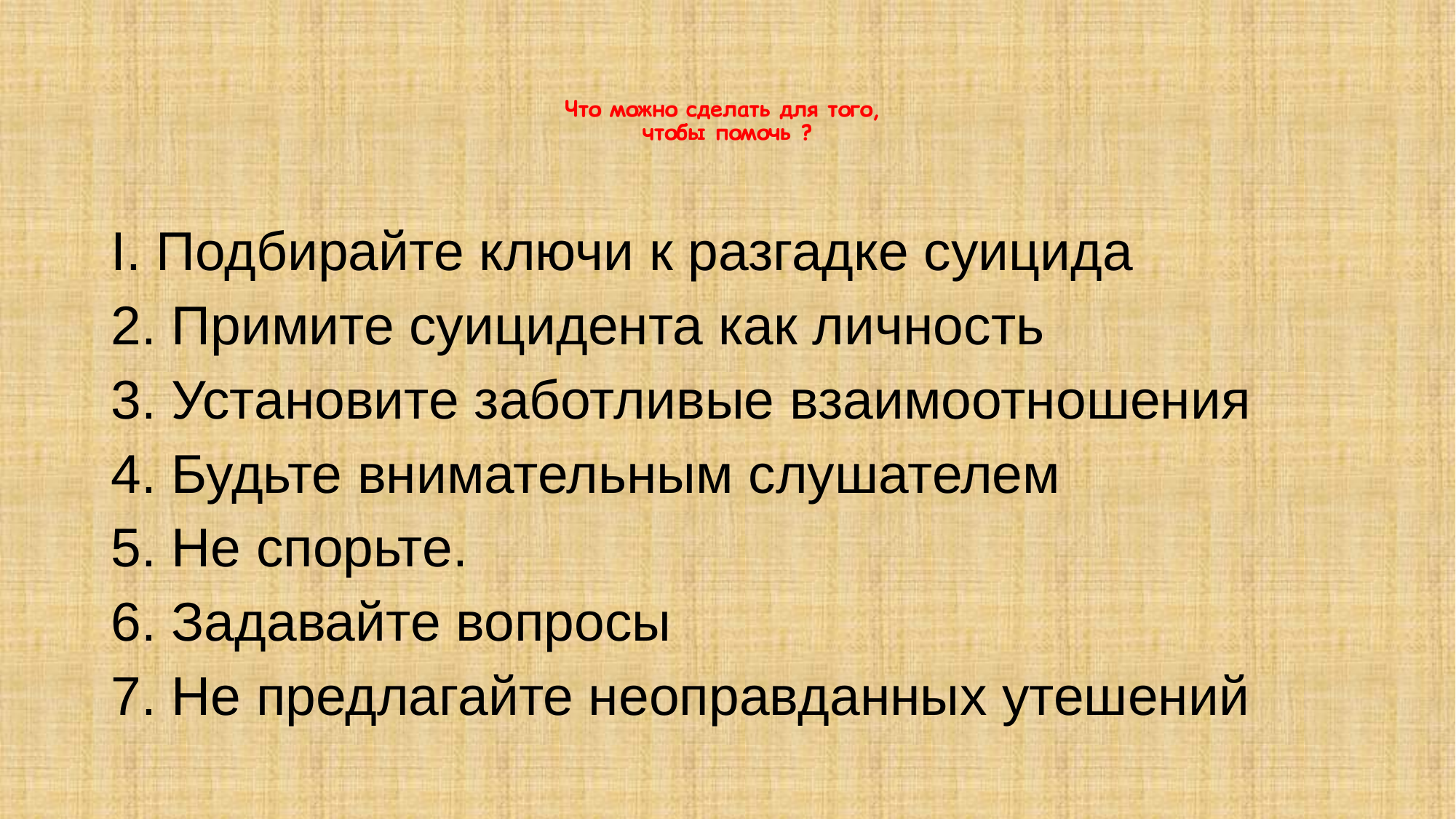

# Что можно сделать для того, чтобы помочь ?
I. Подбирайте ключи к разгадке суицида
2. Примите суицидента как личность
3. Установите заботливые взаимоотношения
4. Будьте внимательным слушателем
5. Не спорьте.
6. Задавайте вопросы
7. Не предлагайте неоправданных утешений